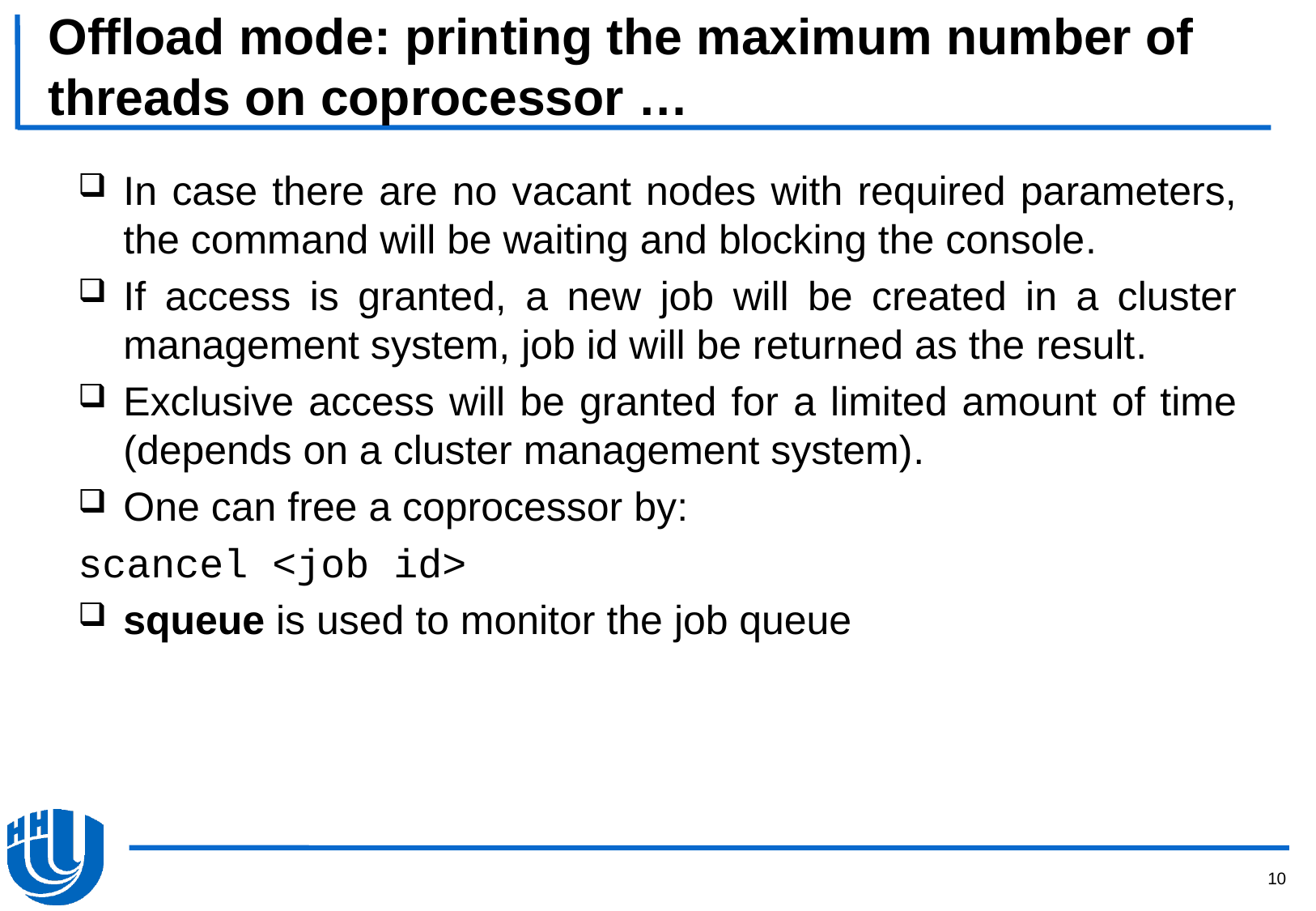

# Offload mode: printing the maximum number of threads on coprocessor …
In case there are no vacant nodes with required parameters, the command will be waiting and blocking the console.
If access is granted, a new job will be created in a cluster management system, job id will be returned as the result.
Exclusive access will be granted for a limited amount of time (depends on a cluster management system).
One can free a coprocessor by:
scancel <job id>
squeue is used to monitor the job queue
10